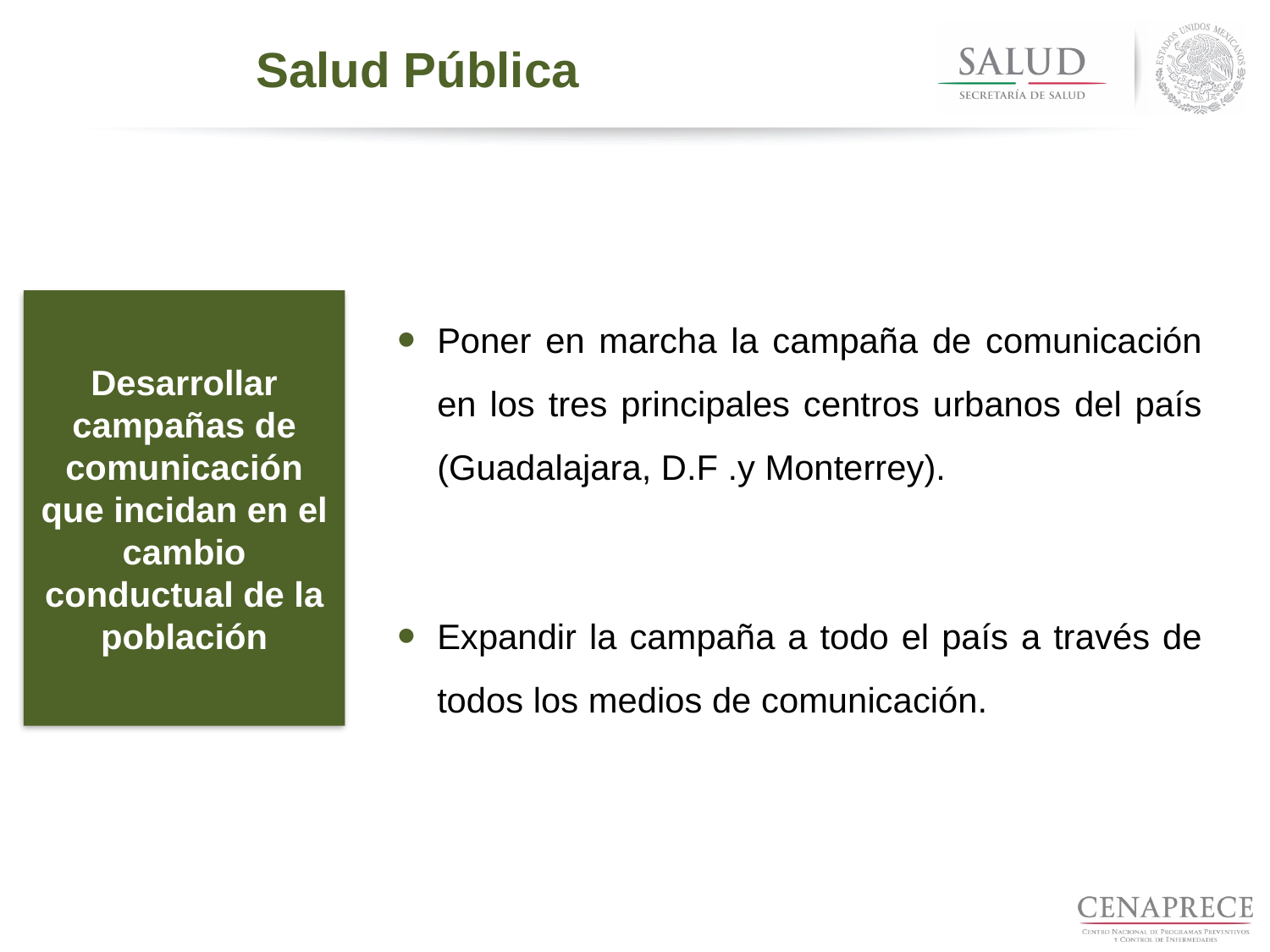

Salud Pública
Desarrollar campañas de comunicación que incidan en el cambio conductual de la población
Poner en marcha la campaña de comunicación en los tres principales centros urbanos del país (Guadalajara, D.F .y Monterrey).

Expandir la campaña a todo el país a través de todos los medios de comunicación.